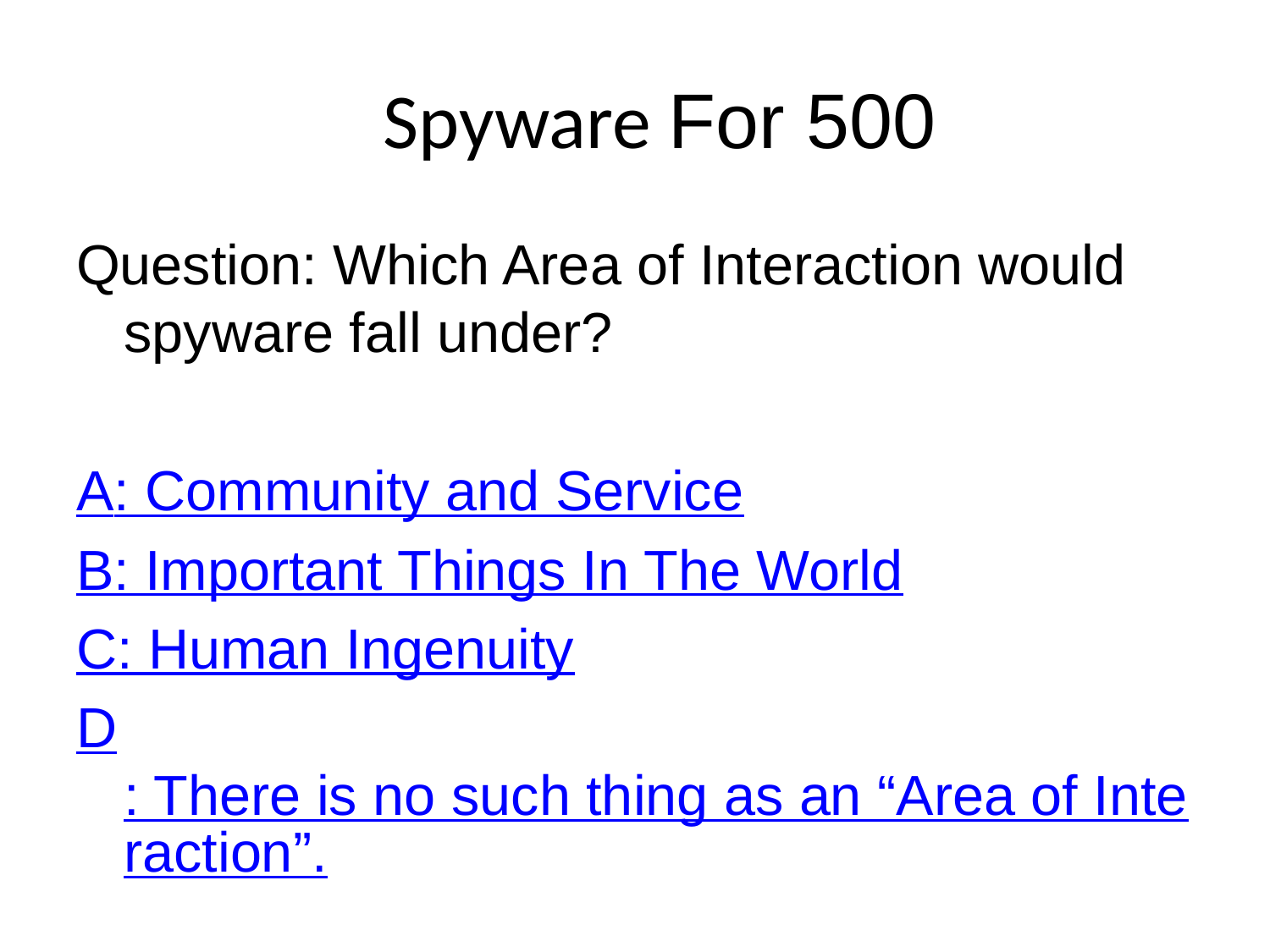

# Spyware For 500
Question: Which Area of Interaction would spyware fall under?

A: Community and Service
B: Important Things In The World
C: Human Ingenuity
D: There is no such thing as an “Area of Interaction”.